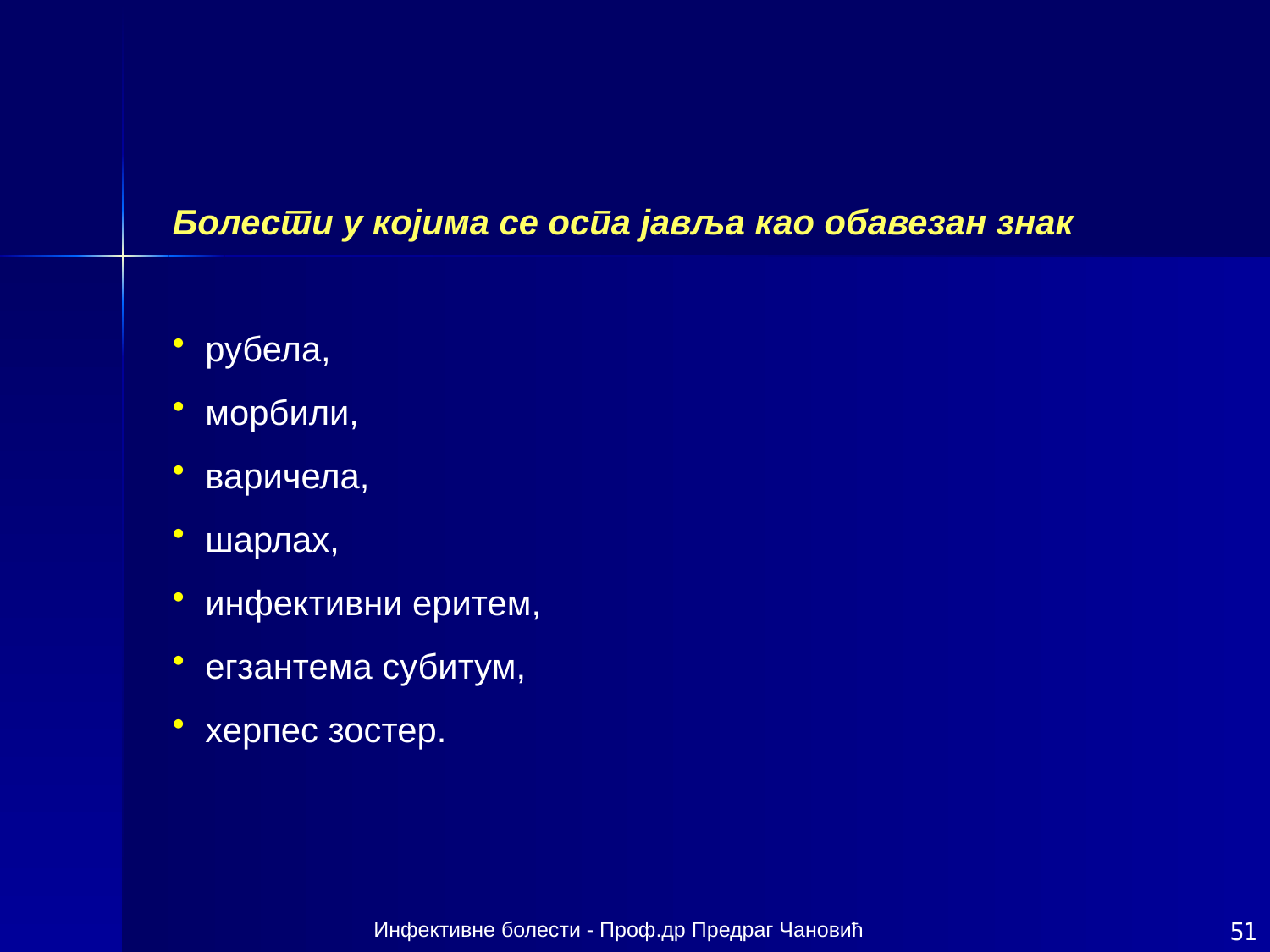

Болести у којима се оспа јавља као обавезан знак

рубела,
морбили,
варичела,
шарлах,
инфективни еритем,
егзантема субитум,
херпес зостер.
Инфективне болести - Проф.др Предраг Чановић
51